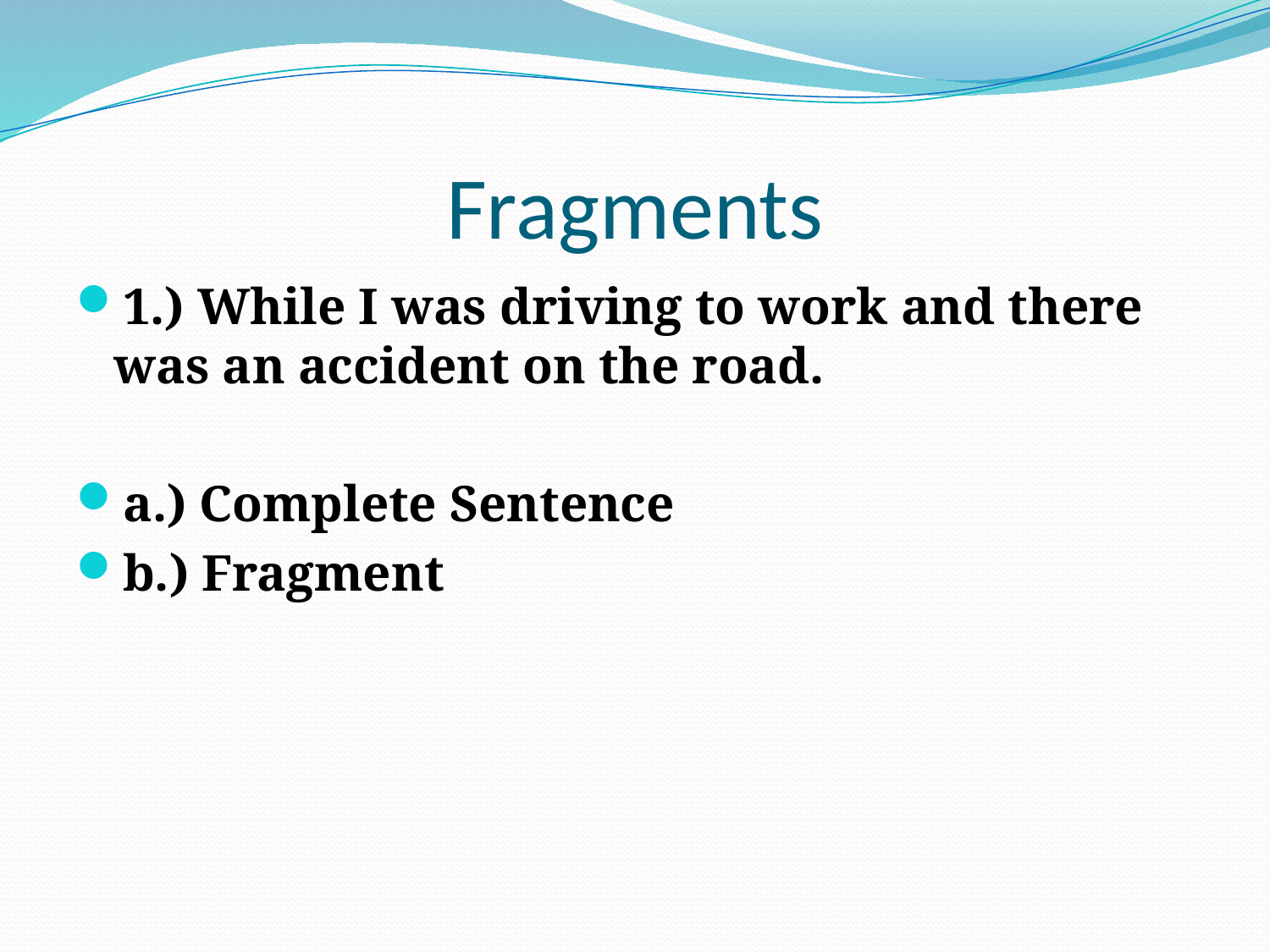

# Fragments
1.) While I was driving to work and there was an accident on the road.

a.) Complete Sentence
b.) Fragment